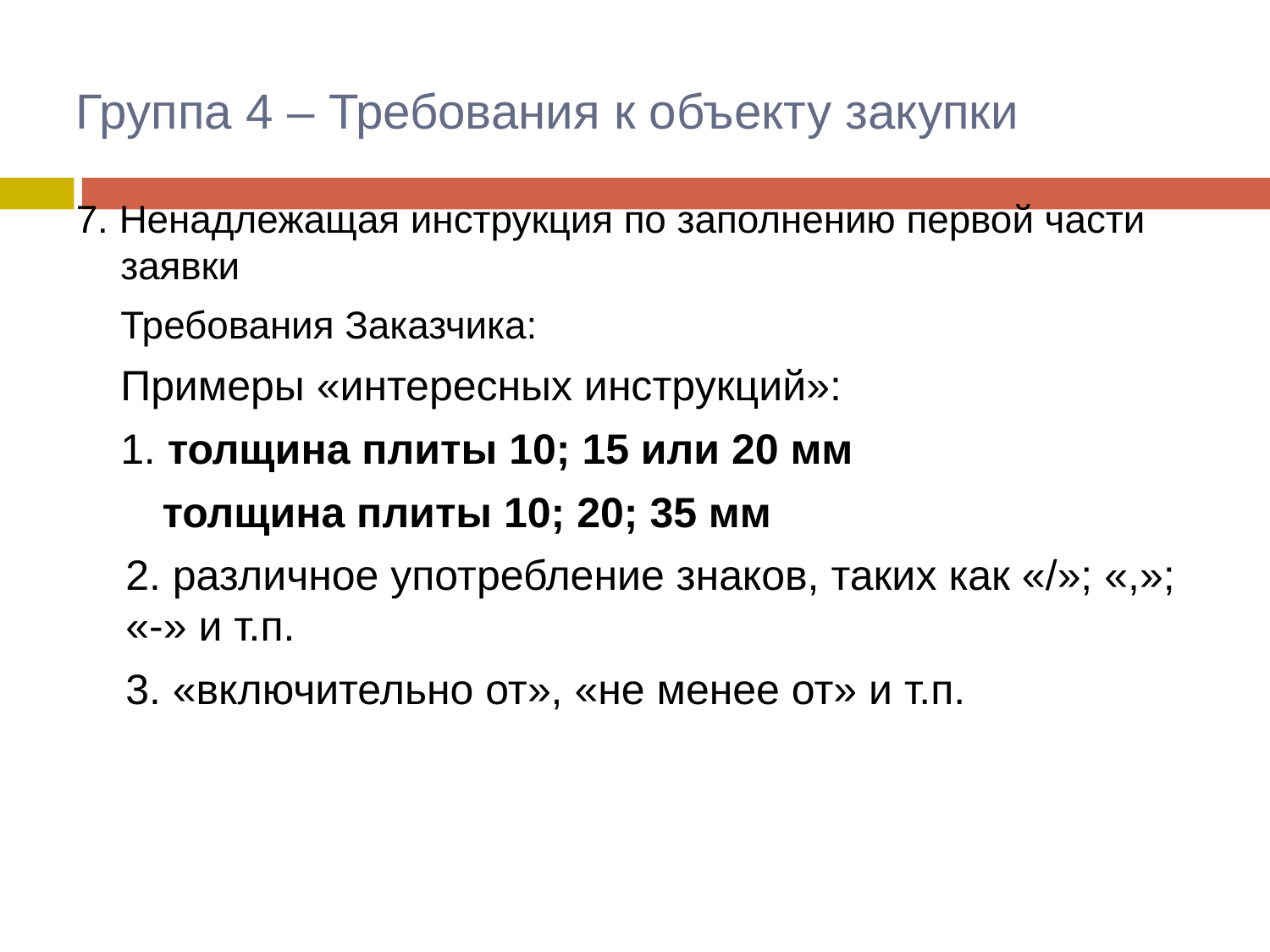

# Группа 4 – Требования к объекту закупки

7. Ненадлежащая инструкция по заполнению первой части заявки
	Требования Заказчика:
	Примеры «интересных инструкций»:
	1. толщина плиты 10; 15 или 20 мм
	толщина плиты 10; 20; 35 мм
	2. различное употребление знаков, таких как «/»; «,»; «-» и т.п.
	3. «включительно от», «не менее от» и т.п.